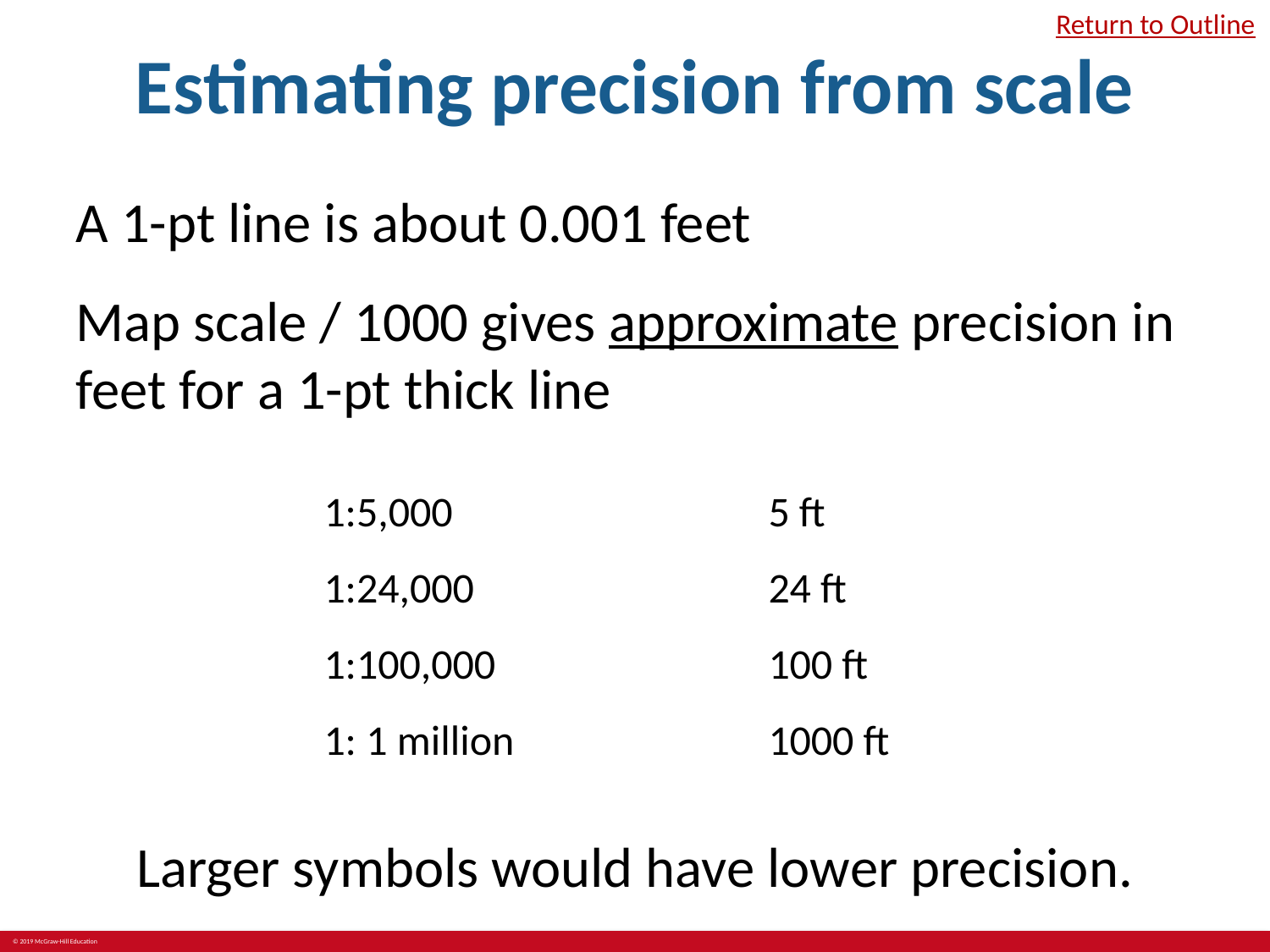

# Estimating precision from scale
Return to Outline
A 1-pt line is about 0.001 feet
Map scale / 1000 gives approximate precision in feet for a 1-pt thick line
| 1:5,000 | 5 ft |
| --- | --- |
| 1:24,000 | 24 ft |
| 1:100,000 | 100 ft |
| 1: 1 million | 1000 ft |
Larger symbols would have lower precision.